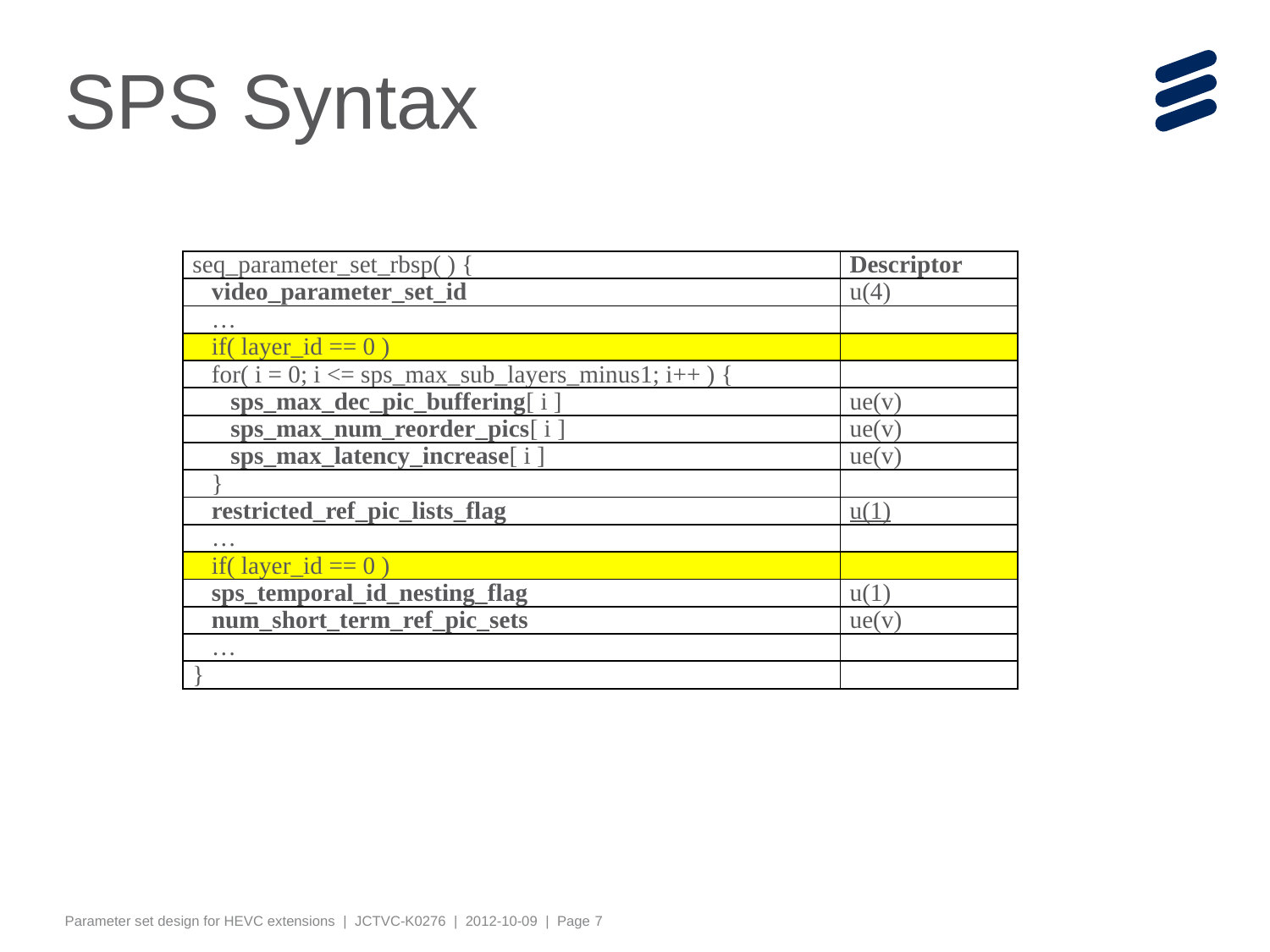

# SPS Syntax
| seq\_parameter\_set\_rbsp( ) { | Descriptor |
| --- | --- |
| video\_parameter\_set\_id | u(4) |
| … |  |
| if( layer\_id == 0 ) |  |
| for( i = 0; i <= sps\_max\_sub\_layers\_minus1; i++ ) { |  |
| sps\_max\_dec\_pic\_buffering[ i ] | ue(v) |
| sps\_max\_num\_reorder\_pics[ i ] | ue(v) |
| sps\_max\_latency\_increase[ i ] | ue(v) |
| } |  |
| restricted\_ref\_pic\_lists\_flag | u(1) |
| … |  |
| if( layer\_id == 0 ) |  |
| sps\_temporal\_id\_nesting\_flag | u(1) |
| num\_short\_term\_ref\_pic\_sets | ue(v) |
| … |  |
| } |  |